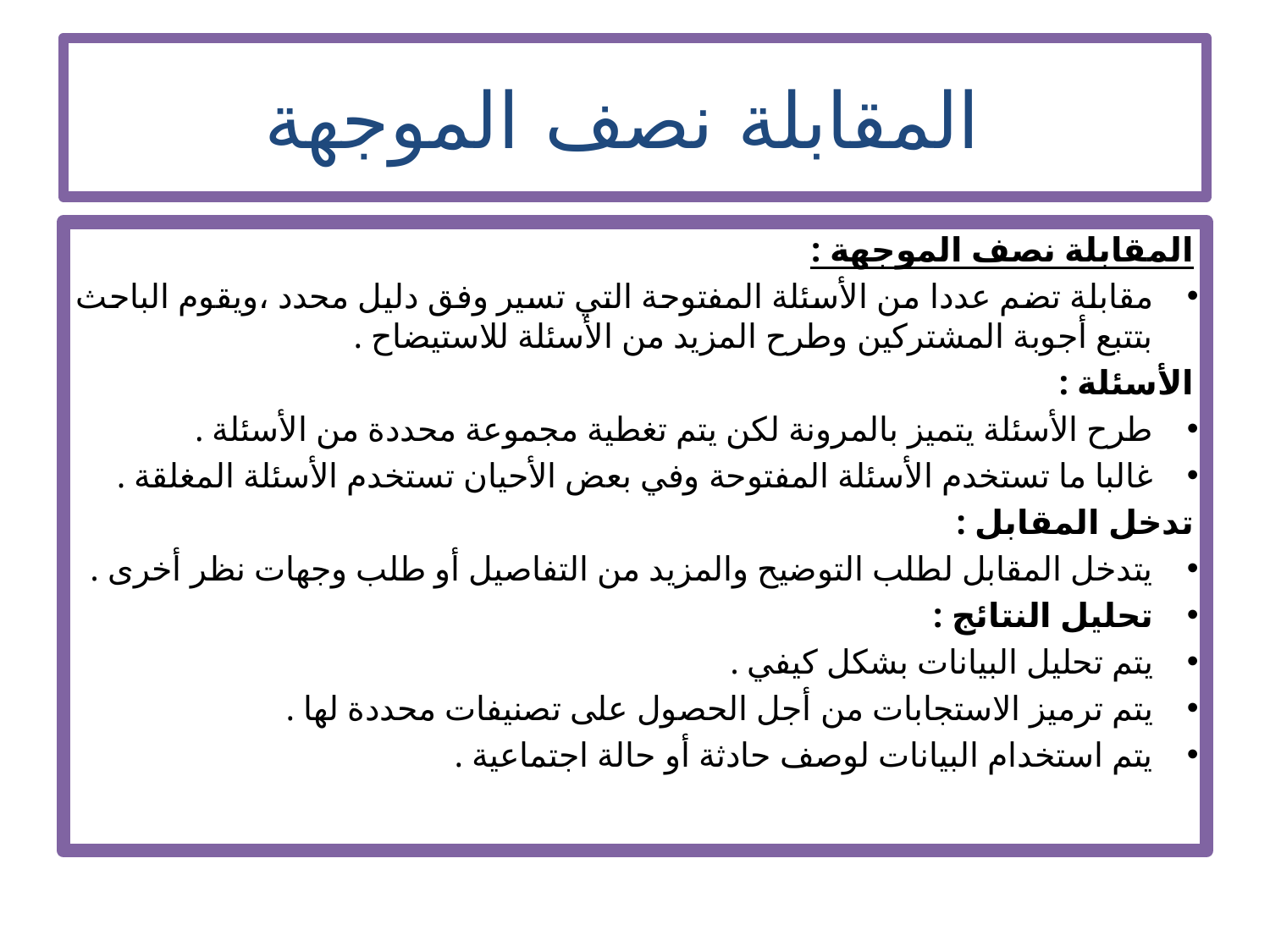

# المقابلة نصف الموجهة
المقابلة نصف الموجهة :
مقابلة تضم عددا من الأسئلة المفتوحة التي تسير وفق دليل محدد ،ويقوم الباحث بتتبع أجوبة المشتركين وطرح المزيد من الأسئلة للاستيضاح .
الأسئلة :
طرح الأسئلة يتميز بالمرونة لكن يتم تغطية مجموعة محددة من الأسئلة .
غالبا ما تستخدم الأسئلة المفتوحة وفي بعض الأحيان تستخدم الأسئلة المغلقة .
تدخل المقابل :
يتدخل المقابل لطلب التوضيح والمزيد من التفاصيل أو طلب وجهات نظر أخرى .
تحليل النتائج :
يتم تحليل البيانات بشكل كيفي .
يتم ترميز الاستجابات من أجل الحصول على تصنيفات محددة لها .
يتم استخدام البيانات لوصف حادثة أو حالة اجتماعية .